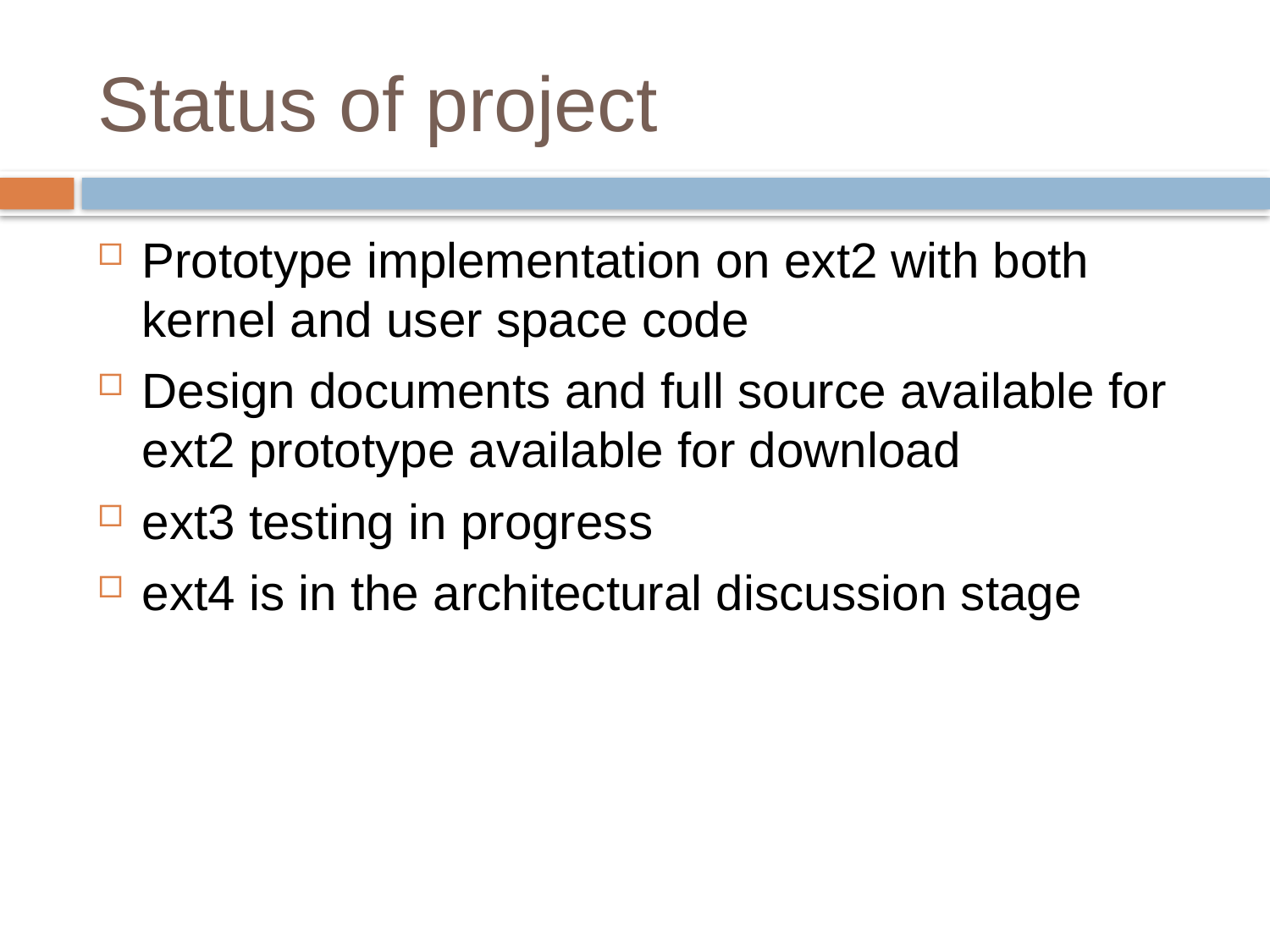

# Status of project
Prototype implementation on ext2 with both kernel and user space code
Design documents and full source available for ext2 prototype available for download
ext3 testing in progress
ext4 is in the architectural discussion stage